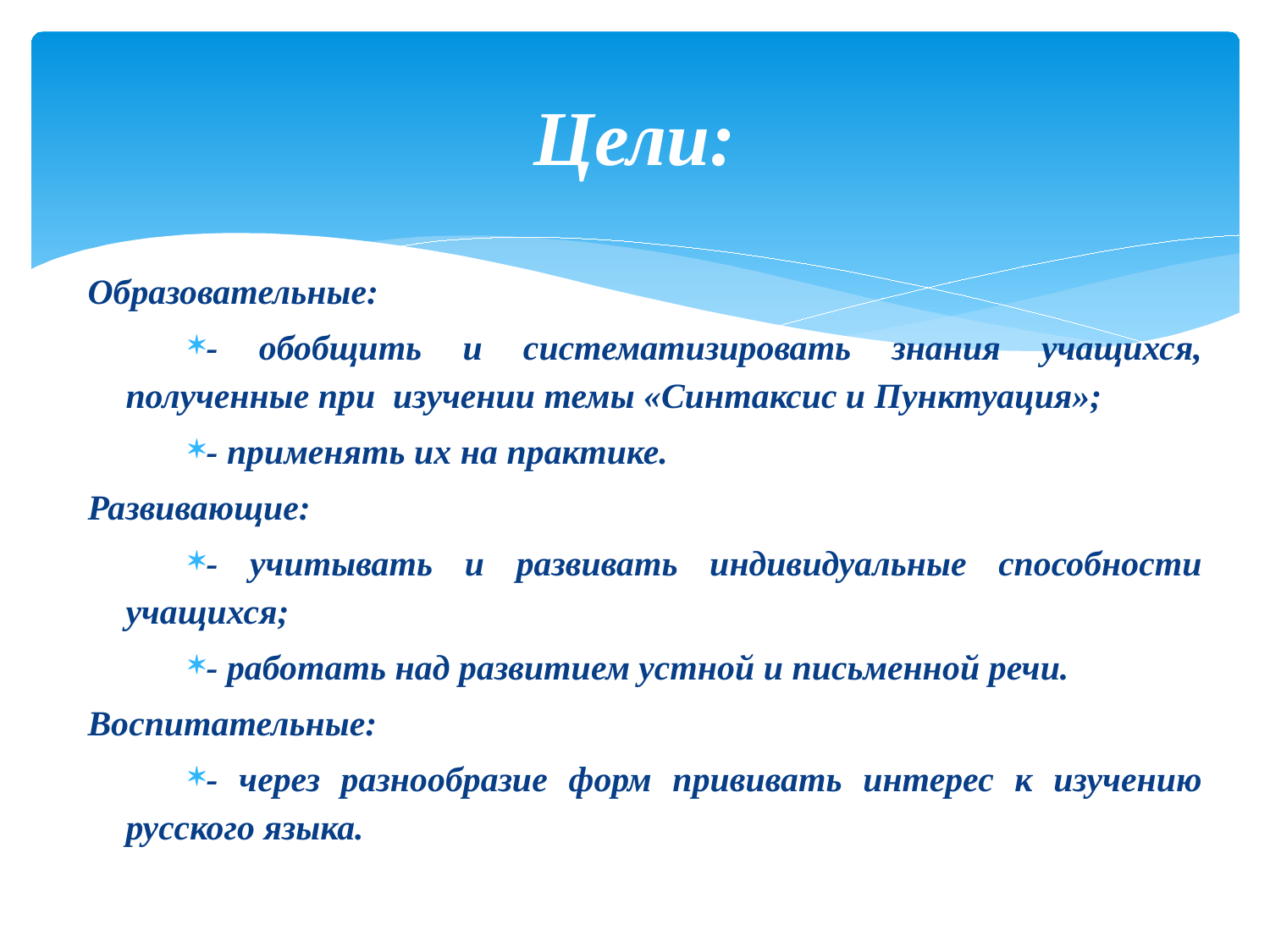

# Цели:
Образовательные:
- обобщить и систематизировать знания учащихся, полученные при  изучении темы «Синтаксис и Пунктуация»;
- применять их на практике.
Развивающие:
- учитывать и развивать индивидуальные способности учащихся;
- работать над развитием устной и письменной речи.
Воспитательные:
- через разнообразие форм прививать интерес к изучению русского языка.